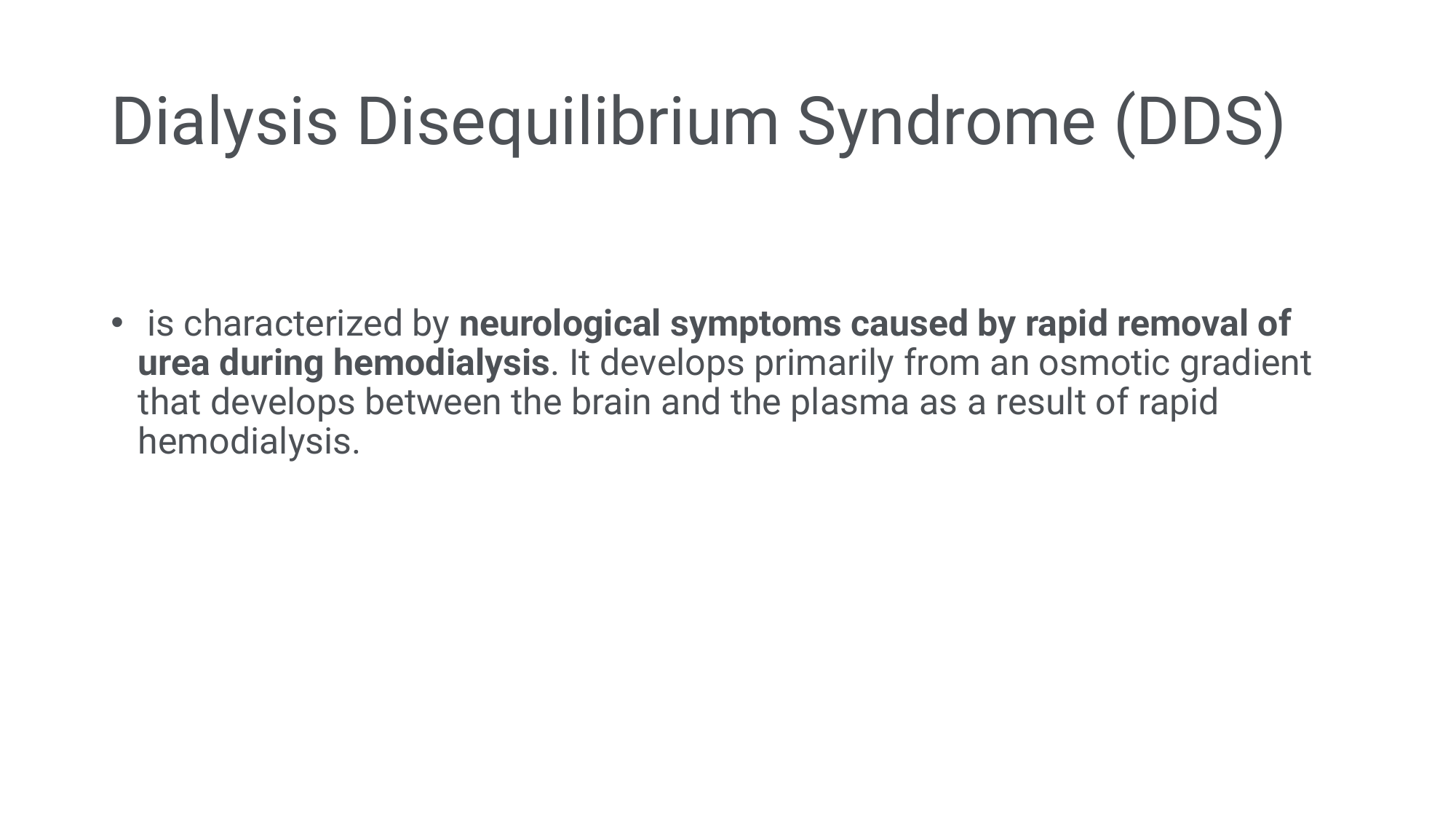

# Dialysis Disequilibrium Syndrome (DDS)
 is characterized by neurological symptoms caused by rapid removal of urea during hemodialysis. It develops primarily from an osmotic gradient that develops between the brain and the plasma as a result of rapid hemodialysis.